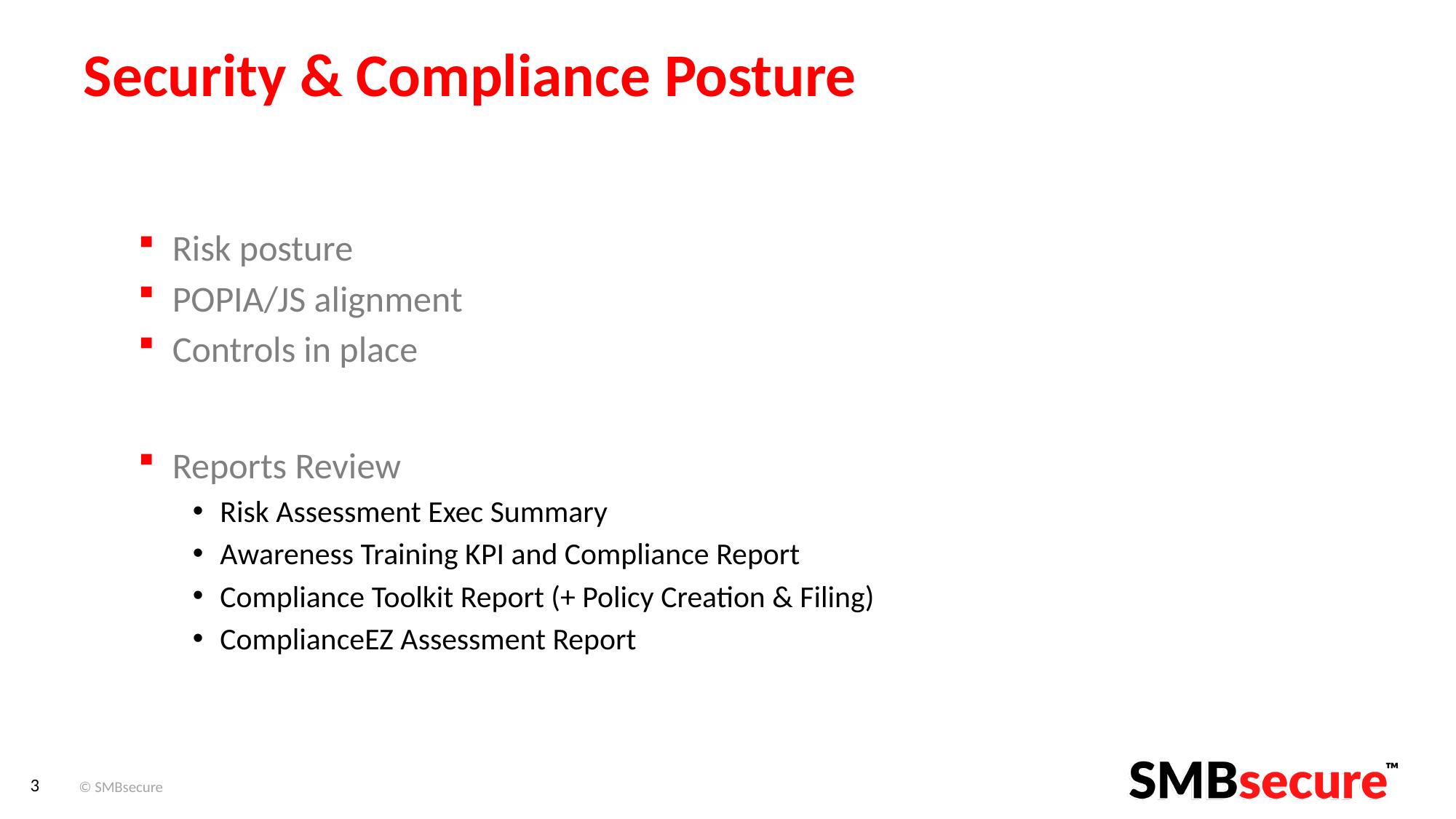

# Security & Compliance Posture

Risk posture
POPIA/JS alignment
Controls in place

Reports Review
Risk Assessment Exec Summary
Awareness Training KPI and Compliance Report
Compliance Toolkit Report (+ Policy Creation & Filing)
ComplianceEZ Assessment Report